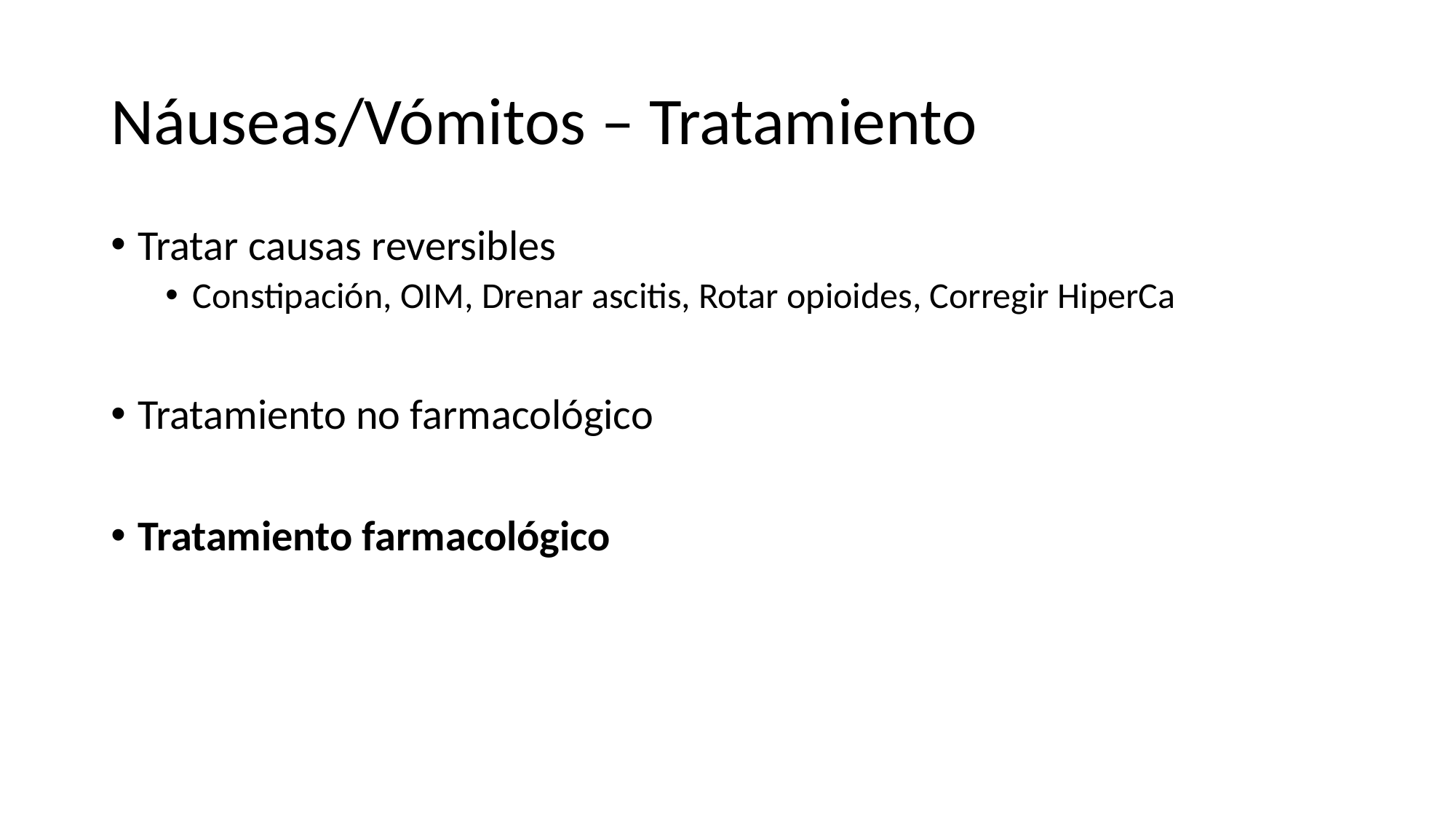

# Náuseas/Vómitos – Tratamiento
Tratar causas reversibles
Constipación, OIM, Drenar ascitis, Rotar opioides, Corregir HiperCa

Tratamiento no farmacológico

Tratamiento farmacológico